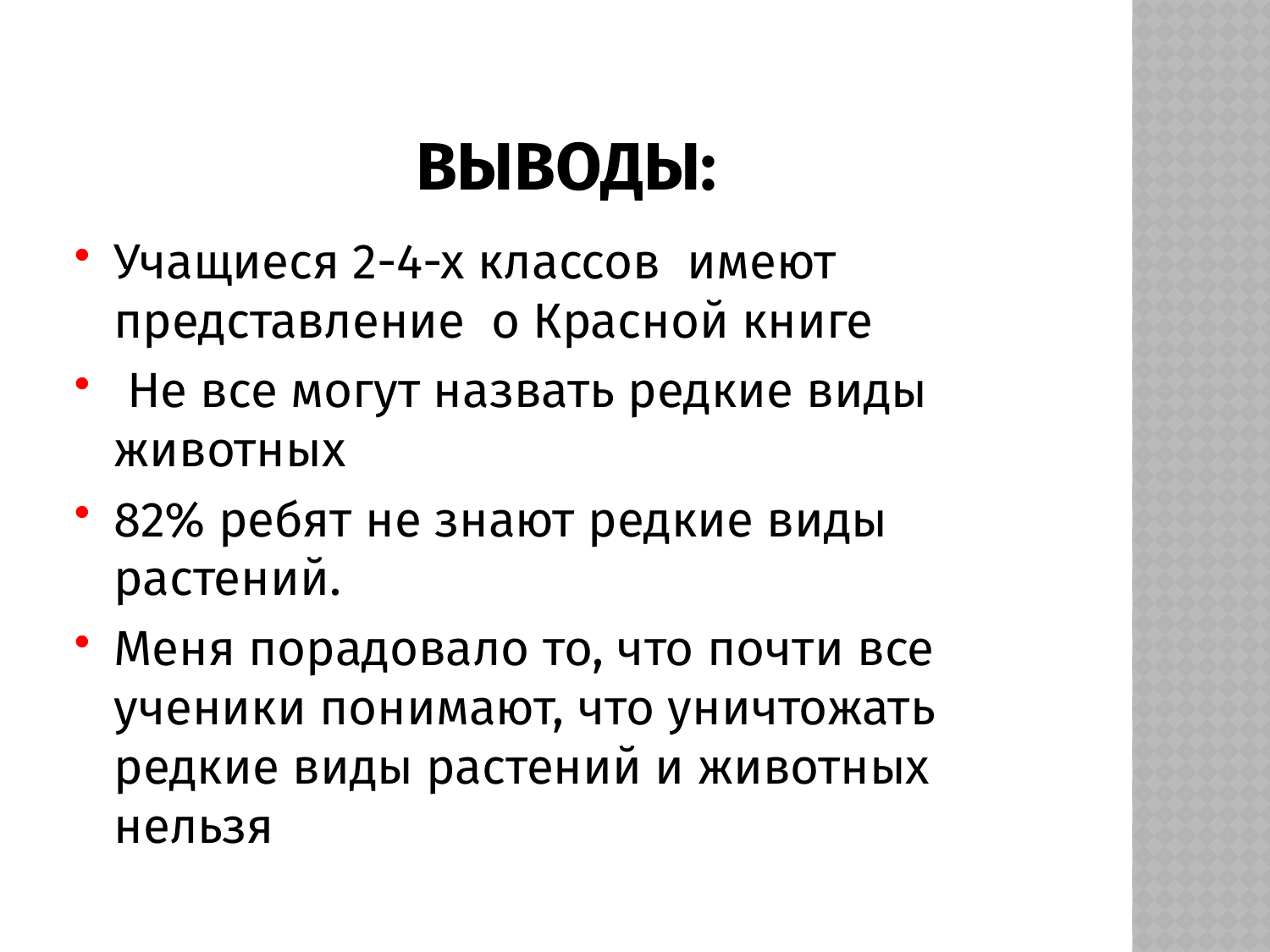

# Выводы:
Учащиеся 2-4-х классов  имеют представление  о Красной книге
 Не все могут назвать редкие виды животных
82% ребят не знают редкие виды растений.
Меня порадовало то, что почти все ученики понимают, что уничтожать редкие виды растений и животных нельзя